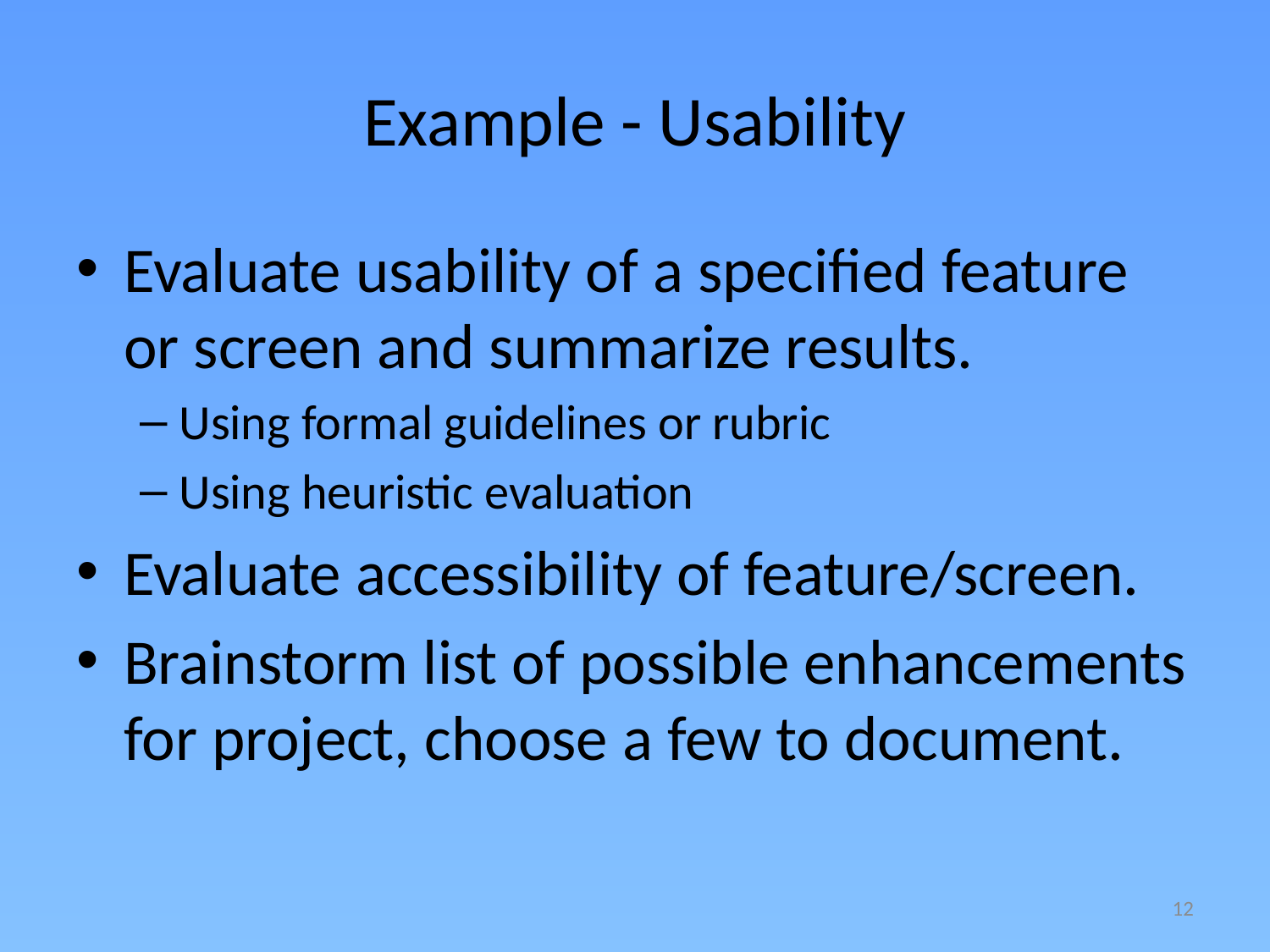

# Example - Usability
Evaluate usability of a specified feature or screen and summarize results.
Using formal guidelines or rubric
Using heuristic evaluation
Evaluate accessibility of feature/screen.
Brainstorm list of possible enhancements for project, choose a few to document.
12